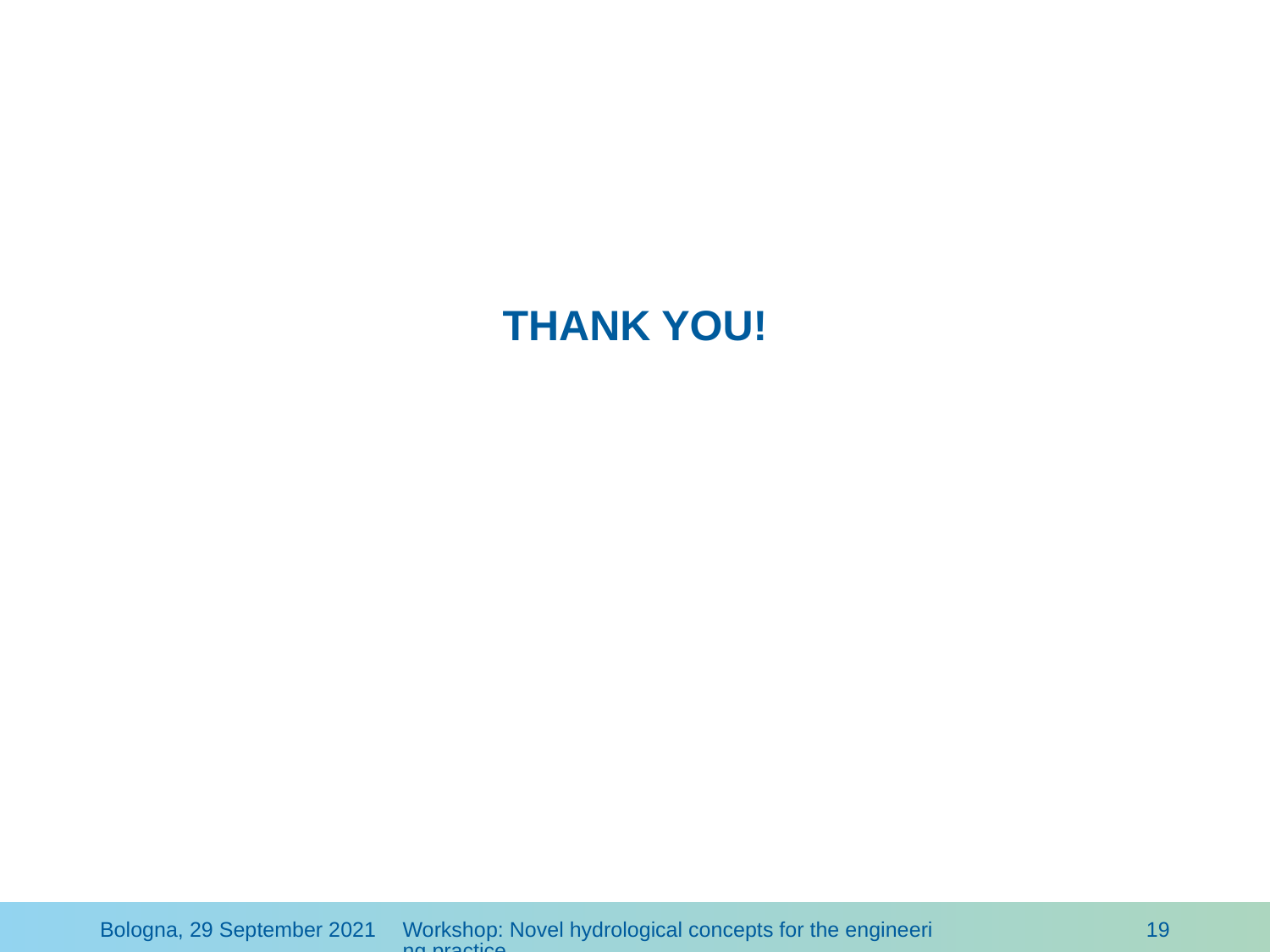

THANK YOU!
Bologna, 29 September 2021
Workshop: Novel hydrological concepts for the engineering practice
19